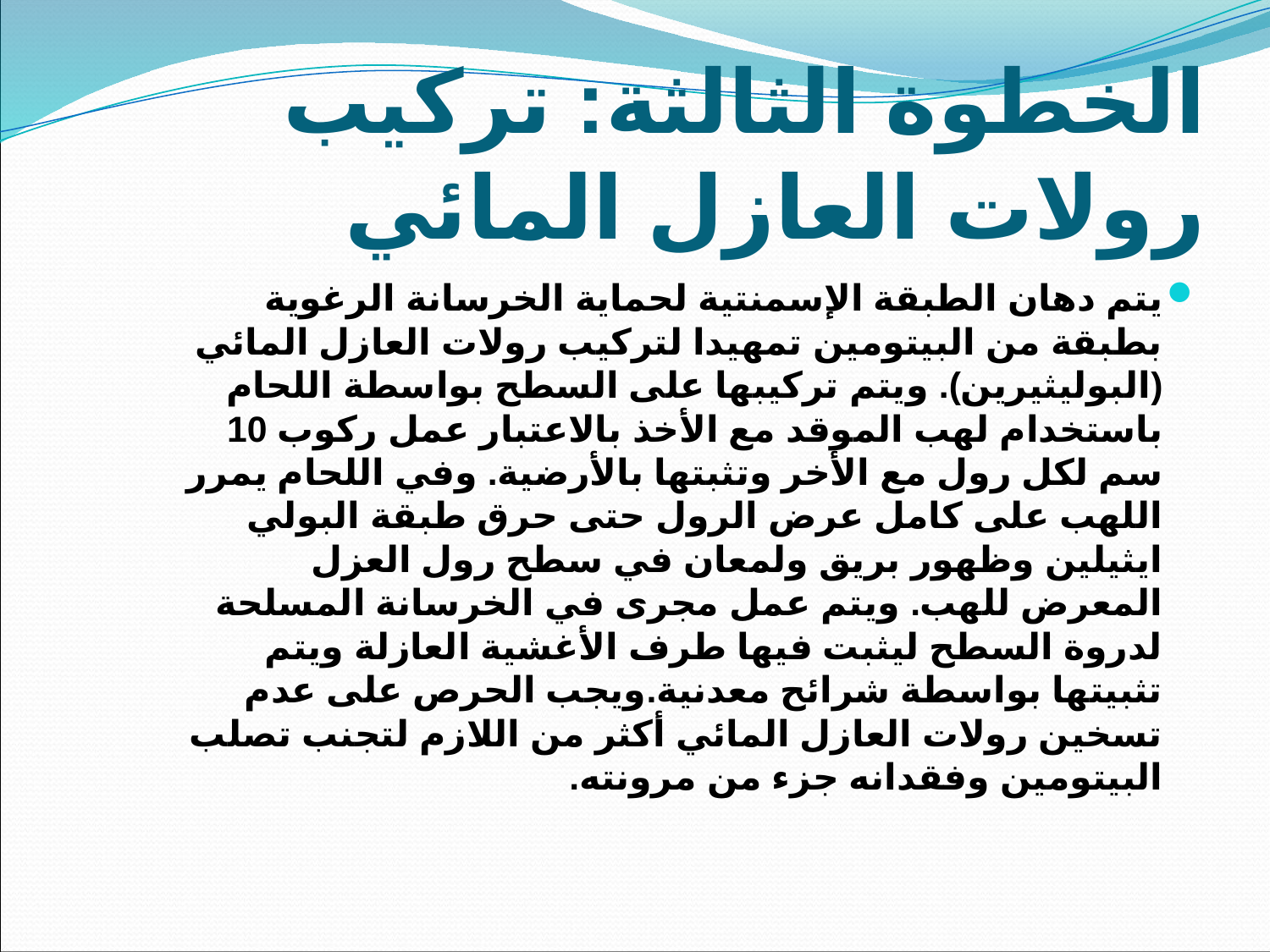

# الخطوة الثالثة: تركيب رولات العازل المائي
يتم دهان الطبقة الإسمنتية لحماية الخرسانة الرغوية بطبقة من البيتومين تمهيدا لتركيب رولات العازل المائي (البوليثيرين). ويتم تركيبها على السطح بواسطة اللحام باستخدام لهب الموقد مع الأخذ بالاعتبار عمل ركوب 10 سم لكل رول مع الأخر وتثبتها بالأرضية. وفي اللحام يمرر اللهب على كامل عرض الرول حتى حرق طبقة البولي ايثيلين وظهور بريق ولمعان في سطح رول العزل المعرض للهب. ويتم عمل مجرى في الخرسانة المسلحة لدروة السطح ليثبت فيها طرف الأغشية العازلة ويتم تثبيتها بواسطة شرائح معدنية.ويجب الحرص على عدم تسخين رولات العازل المائي أكثر من اللازم لتجنب تصلب البيتومين وفقدانه جزء من مرونته.